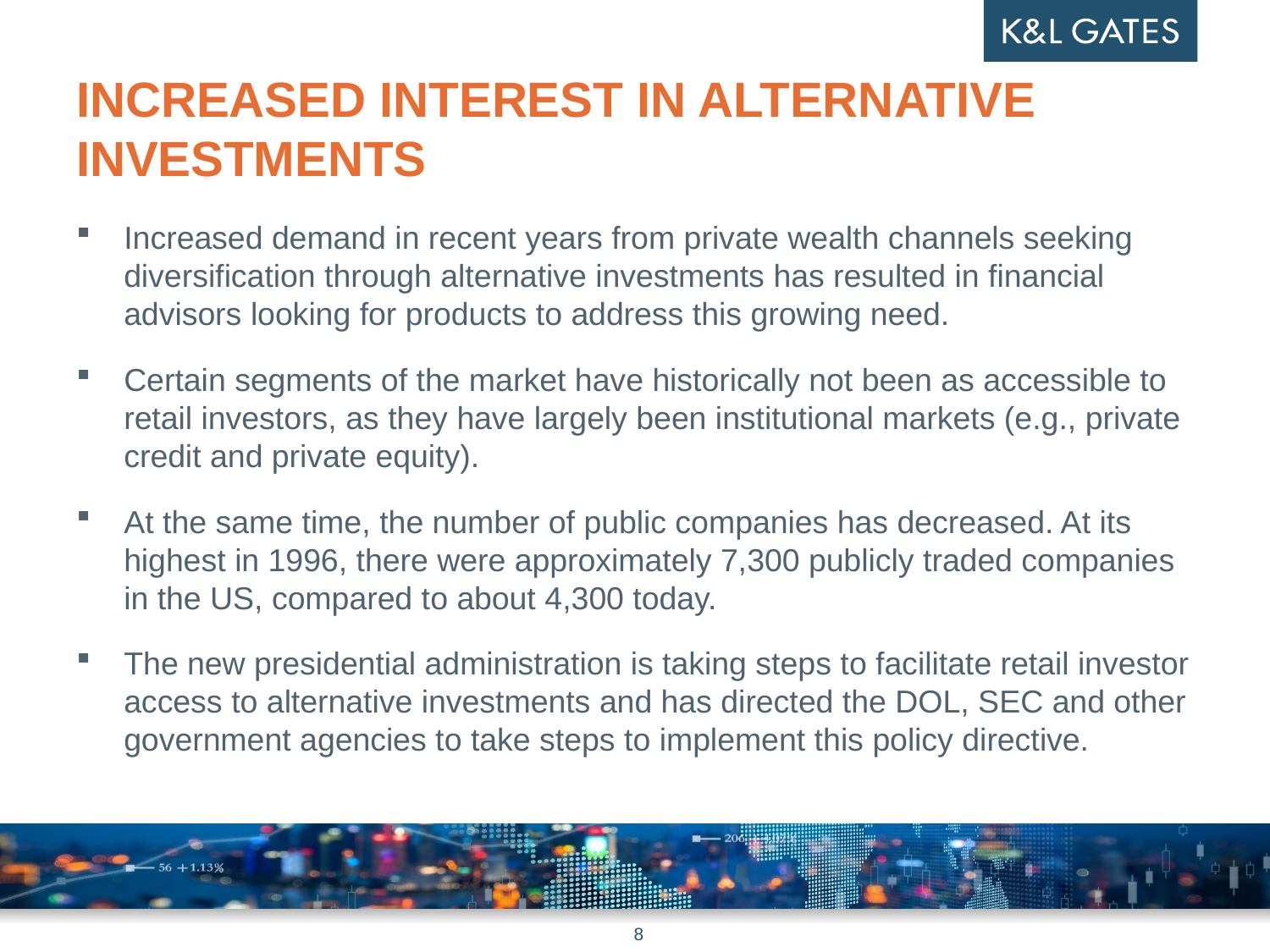

# INCREASED INTEREST IN alternative investments
Increased demand in recent years from private wealth channels seeking diversification through alternative investments has resulted in financial advisors looking for products to address this growing need.
Certain segments of the market have historically not been as accessible to retail investors, as they have largely been institutional markets (e.g., private credit and private equity).
At the same time, the number of public companies has decreased. At its highest in 1996, there were approximately 7,300 publicly traded companies in the US, compared to about 4,300 today.
The new presidential administration is taking steps to facilitate retail investor access to alternative investments and has directed the DOL, SEC and other government agencies to take steps to implement this policy directive.
8